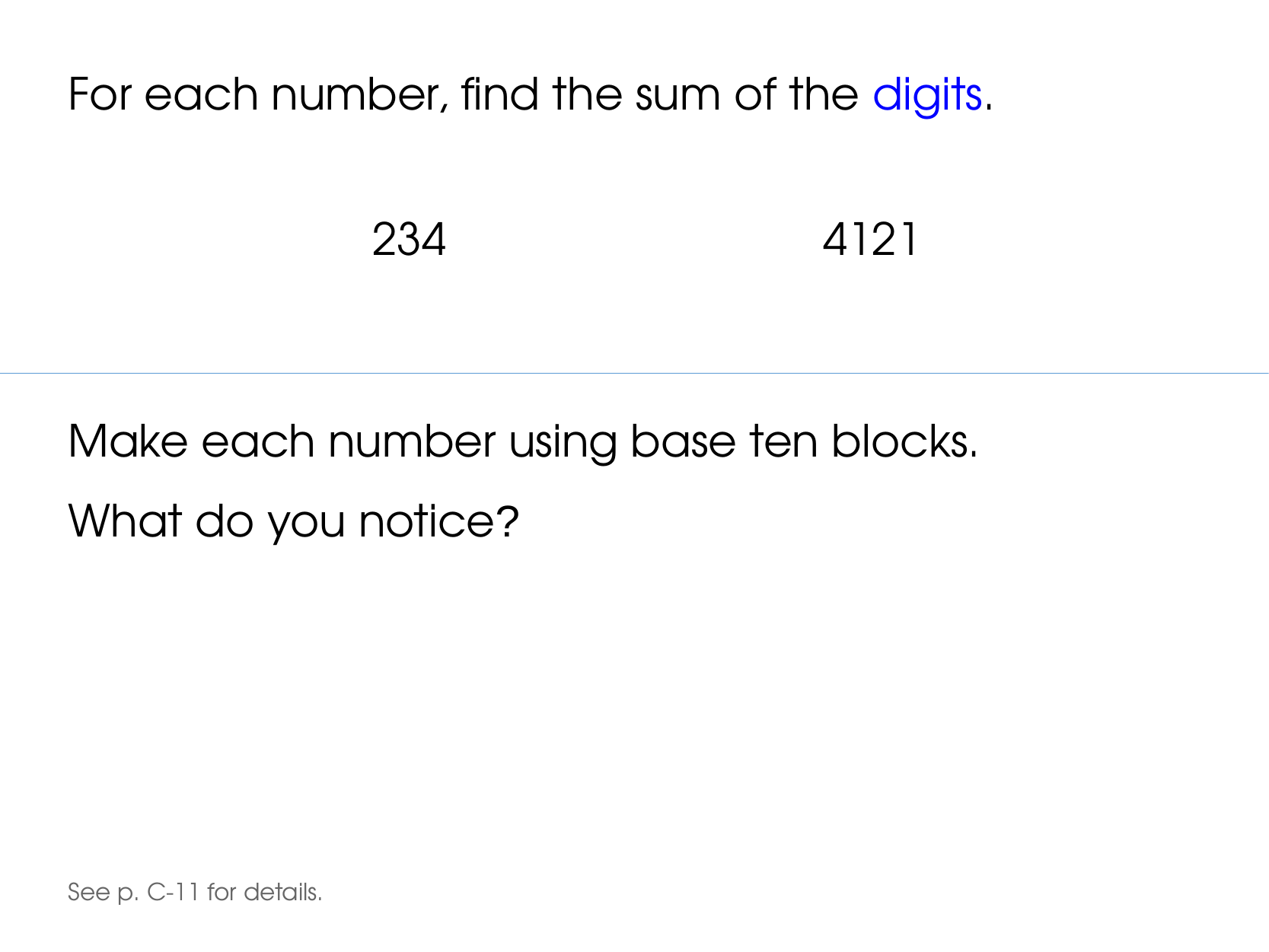

For each number, find the sum of the digits.
234
4121
Make each number using base ten blocks.
What do you notice?
See p. C-11 for details.